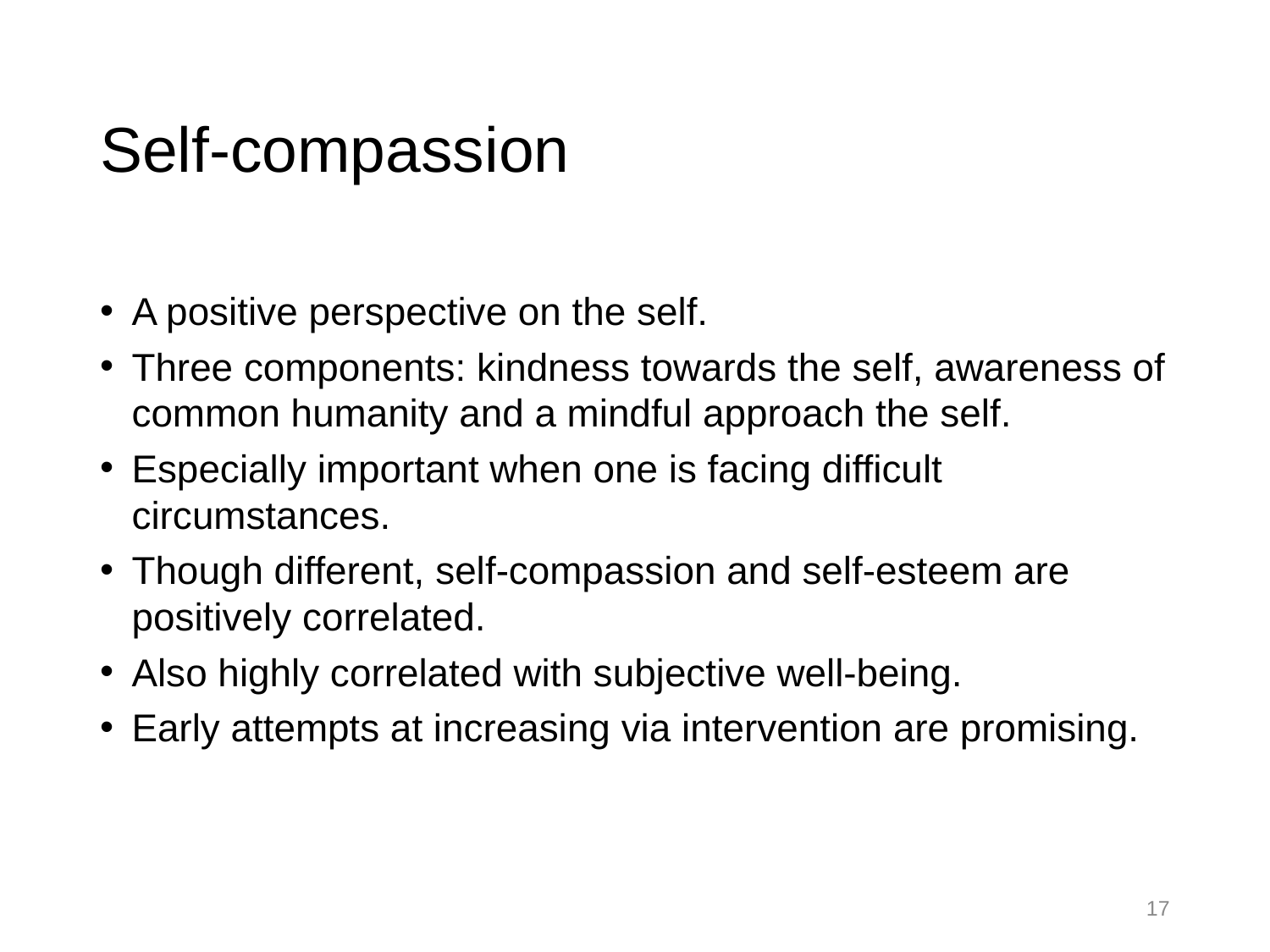

# Self-compassion
A positive perspective on the self.
Three components: kindness towards the self, awareness of common humanity and a mindful approach the self.
Especially important when one is facing difficult circumstances.
Though different, self-compassion and self-esteem are positively correlated.
Also highly correlated with subjective well-being.
Early attempts at increasing via intervention are promising.
17